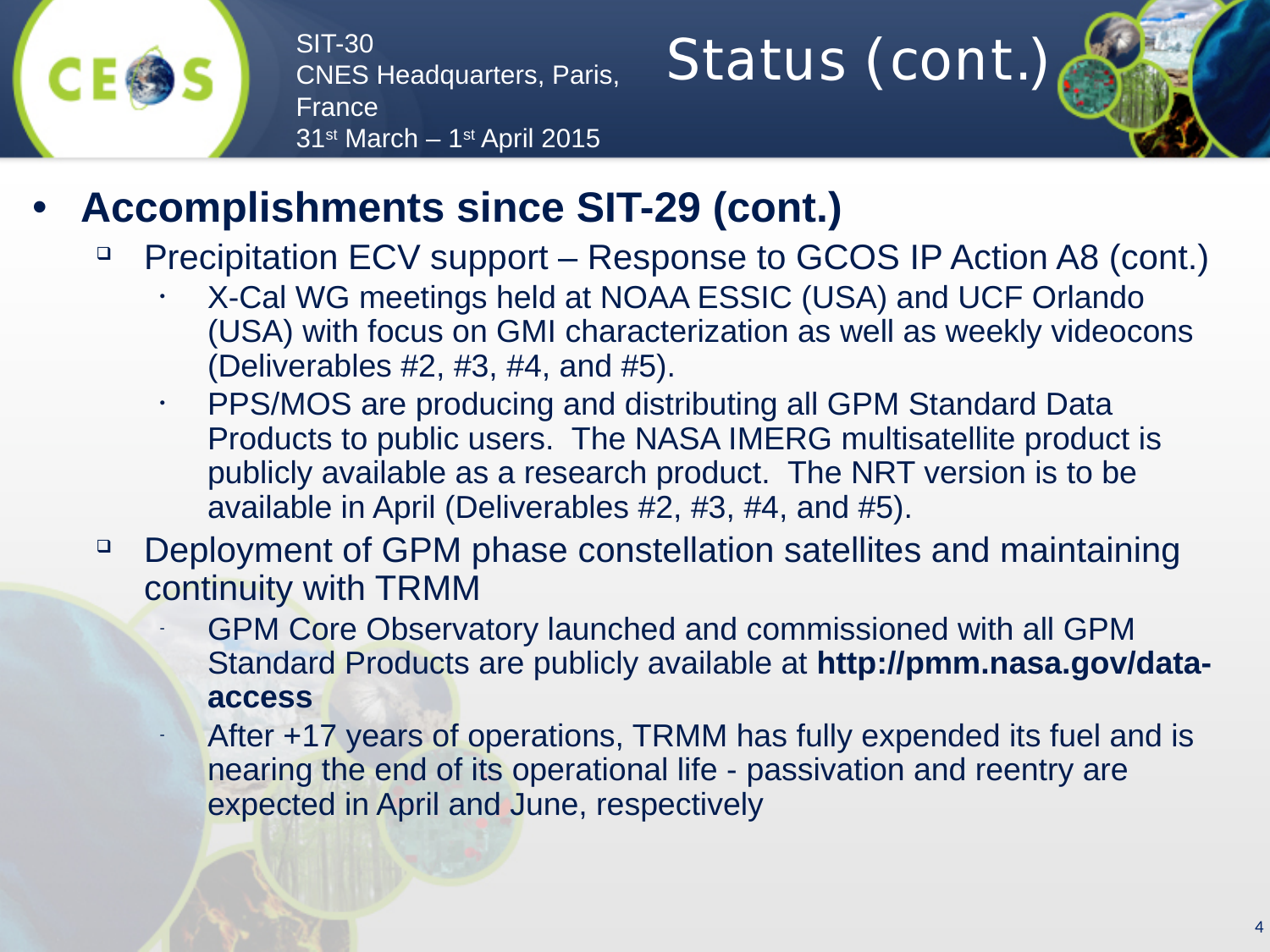

Status (cont.)
Accomplishments since SIT-29 (cont.)
Precipitation ECV support – Response to GCOS IP Action A8 (cont.)
X-Cal WG meetings held at NOAA ESSIC (USA) and UCF Orlando (USA) with focus on GMI characterization as well as weekly videocons (Deliverables #2, #3, #4, and #5).
PPS/MOS are producing and distributing all GPM Standard Data Products to public users.  The NASA IMERG multisatellite product is publicly available as a research product.  The NRT version is to be available in April (Deliverables #2, #3, #4, and #5).
Deployment of GPM phase constellation satellites and maintaining continuity with TRMM
GPM Core Observatory launched and commissioned with all GPM Standard Products are publicly available at http://pmm.nasa.gov/data-access
After +17 years of operations, TRMM has fully expended its fuel and is nearing the end of its operational life - passivation and reentry are expected in April and June, respectively

4